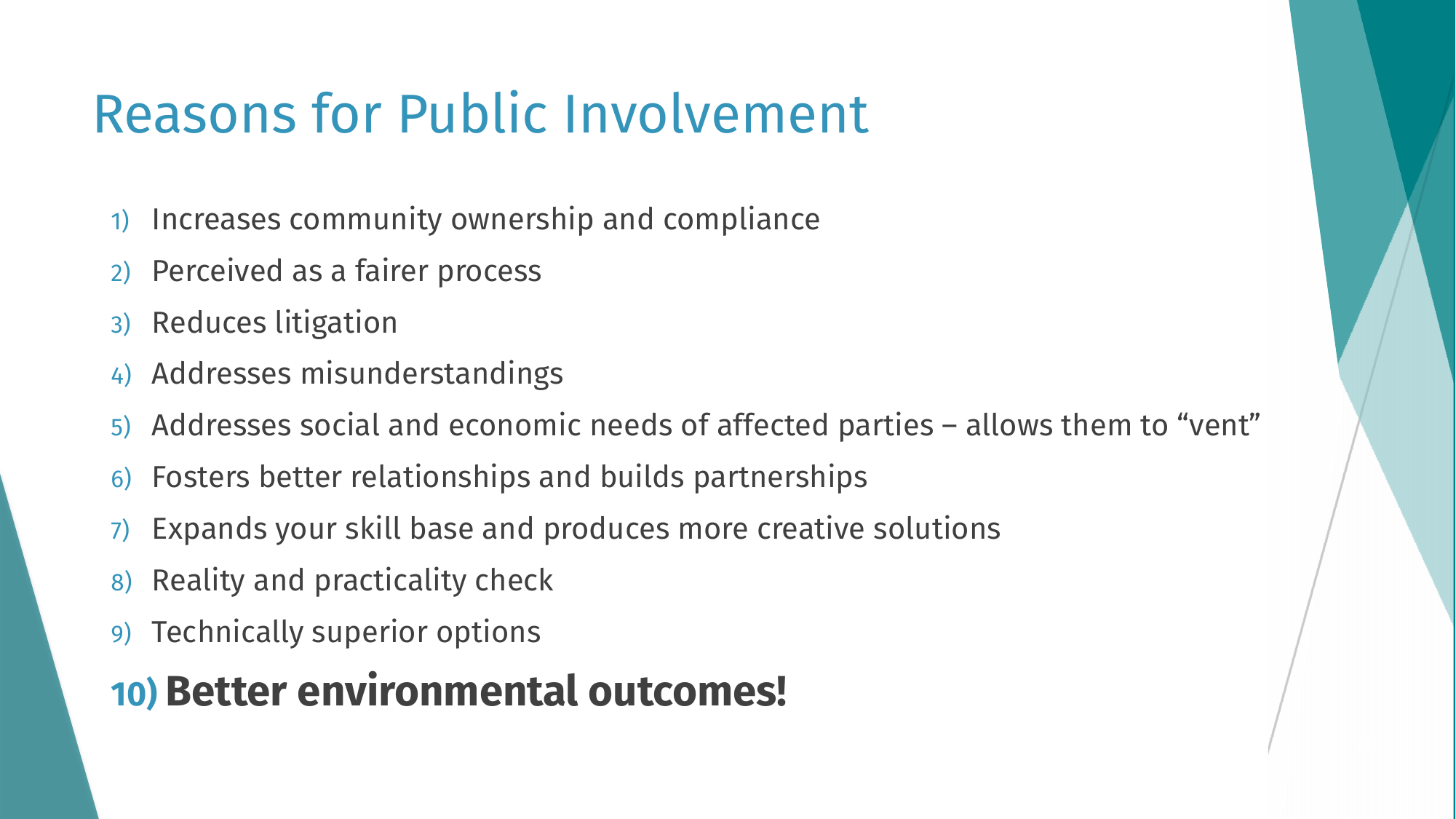

# Reasons for Public Involvement
Increases community ownership and compliance
Perceived as a fairer process
Reduces litigation
Addresses misunderstandings
Addresses social and economic needs of affected parties – allows them to “vent”
Fosters better relationships and builds partnerships
Expands your skill base and produces more creative solutions
Reality and practicality check
Technically superior options
Better environmental outcomes!
25